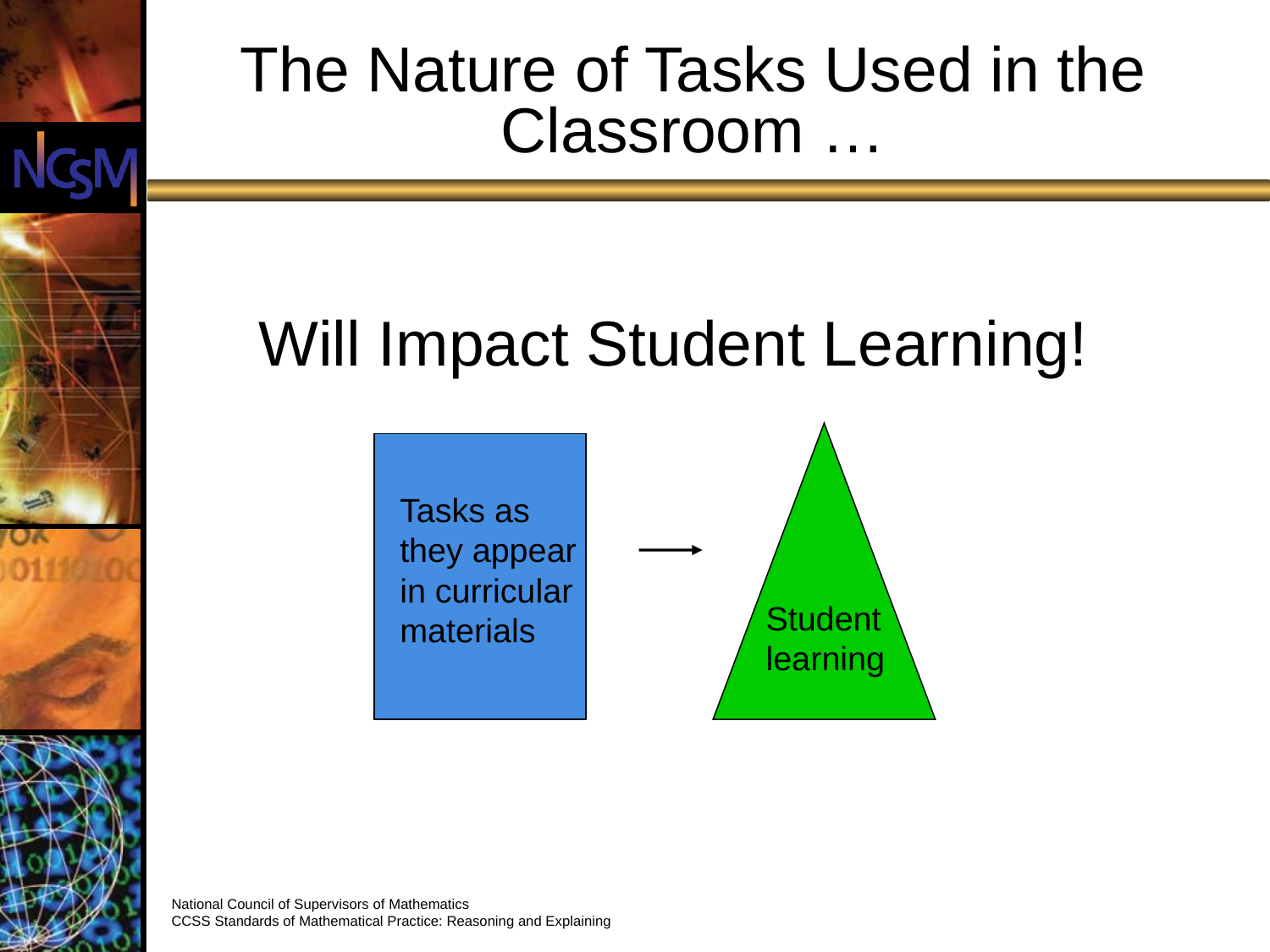

# The Nature of Tasks Used in the Classroom …
Will Impact Student Learning!

Tasks as
they appear
in curricular
materials

Student
learning
National Council of Supervisors of Mathematics
CCSS Standards of Mathematical Practice: Reasoning and Explaining